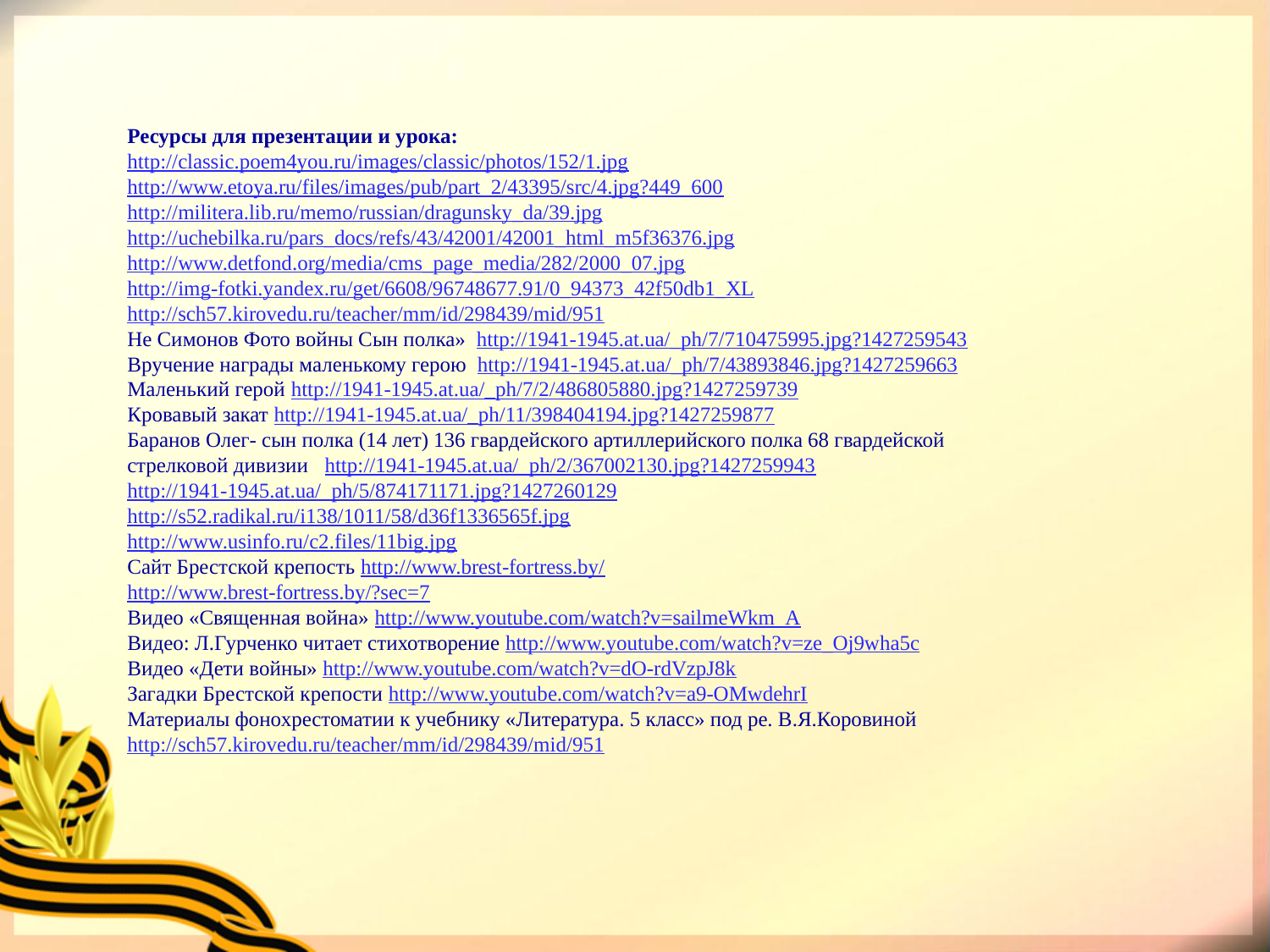

Ресурсы для презентации и урока:
http://classic.poem4you.ru/images/classic/photos/152/1.jpg
http://www.etoya.ru/files/images/pub/part_2/43395/src/4.jpg?449_600
http://militera.lib.ru/memo/russian/dragunsky_da/39.jpg
http://uchebilka.ru/pars_docs/refs/43/42001/42001_html_m5f36376.jpg
http://www.detfond.org/media/cms_page_media/282/2000_07.jpg
http://img-fotki.yandex.ru/get/6608/96748677.91/0_94373_42f50db1_XL
http://sch57.kirovedu.ru/teacher/mm/id/298439/mid/951
Не Симонов Фото войны Сын полка»  http://1941-1945.at.ua/_ph/7/710475995.jpg?1427259543
Вручение награды маленькому герою  http://1941-1945.at.ua/_ph/7/43893846.jpg?1427259663
Маленький герой http://1941-1945.at.ua/_ph/7/2/486805880.jpg?1427259739
Кровавый закат http://1941-1945.at.ua/_ph/11/398404194.jpg?1427259877
Баранов Олег- сын полка (14 лет) 136 гвардейского артиллерийского полка 68 гвардейской стрелковой дивизии   http://1941-1945.at.ua/_ph/2/367002130.jpg?1427259943
http://1941-1945.at.ua/_ph/5/874171171.jpg?1427260129
http://s52.radikal.ru/i138/1011/58/d36f1336565f.jpg
http://www.usinfo.ru/c2.files/11big.jpg
Сайт Брестской крепость http://www.brest-fortress.by/
http://www.brest-fortress.by/?sec=7
Видео «Священная война» http://www.youtube.com/watch?v=sailmeWkm_A
Видео: Л.Гурченко читает стихотворение http://www.youtube.com/watch?v=ze_Oj9wha5c
Видео «Дети войны» http://www.youtube.com/watch?v=dO-rdVzpJ8k
Загадки Брестской крепости http://www.youtube.com/watch?v=a9-OMwdehrI
Материалы фонохрестоматии к учебнику «Литература. 5 класс» под ре. В.Я.Коровиной
http://sch57.kirovedu.ru/teacher/mm/id/298439/mid/951